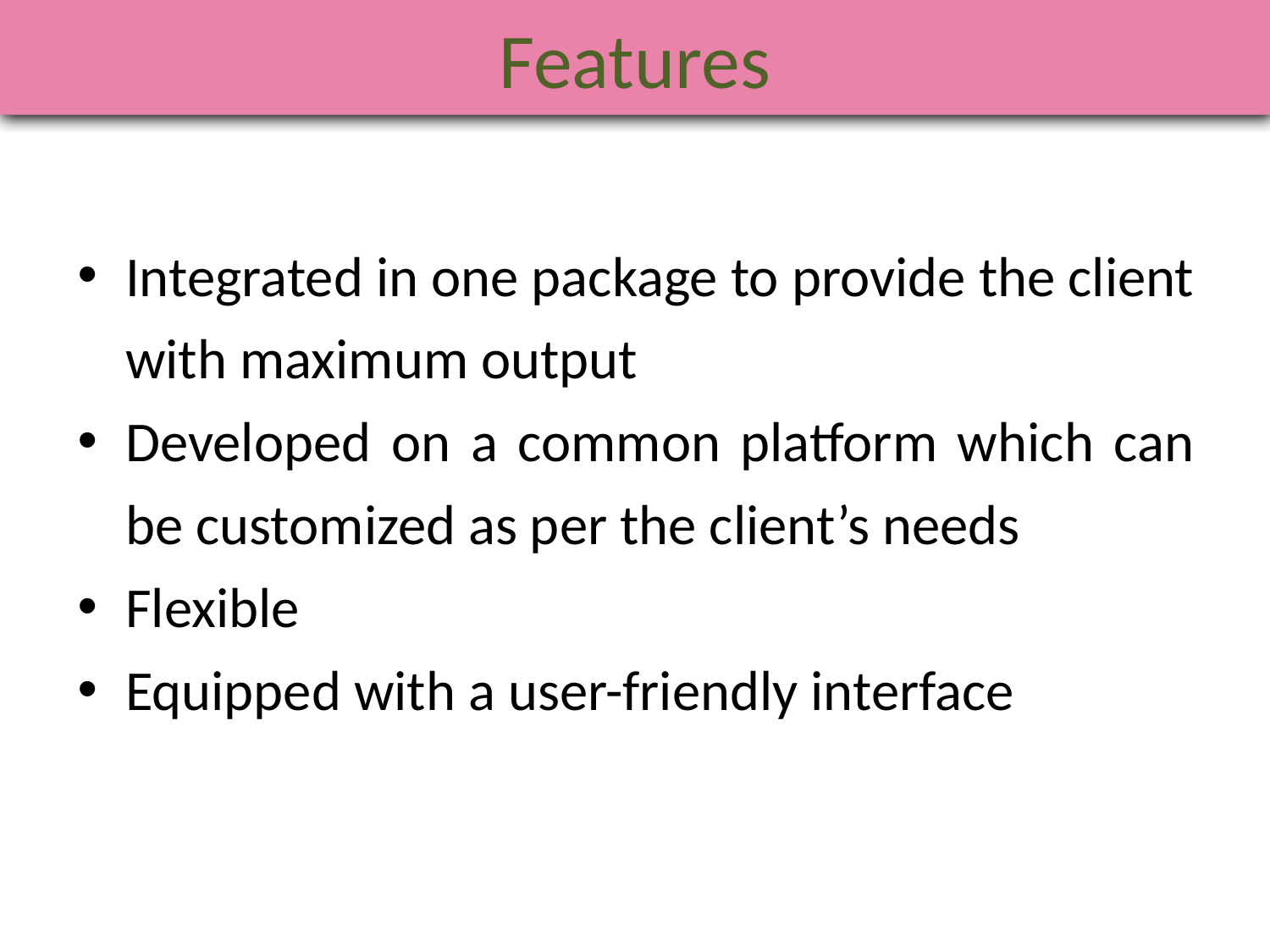

# Features
Integrated in one package to provide the client with maximum output
Developed on a common platform which can be customized as per the client’s needs
Flexible
Equipped with a user-friendly interface